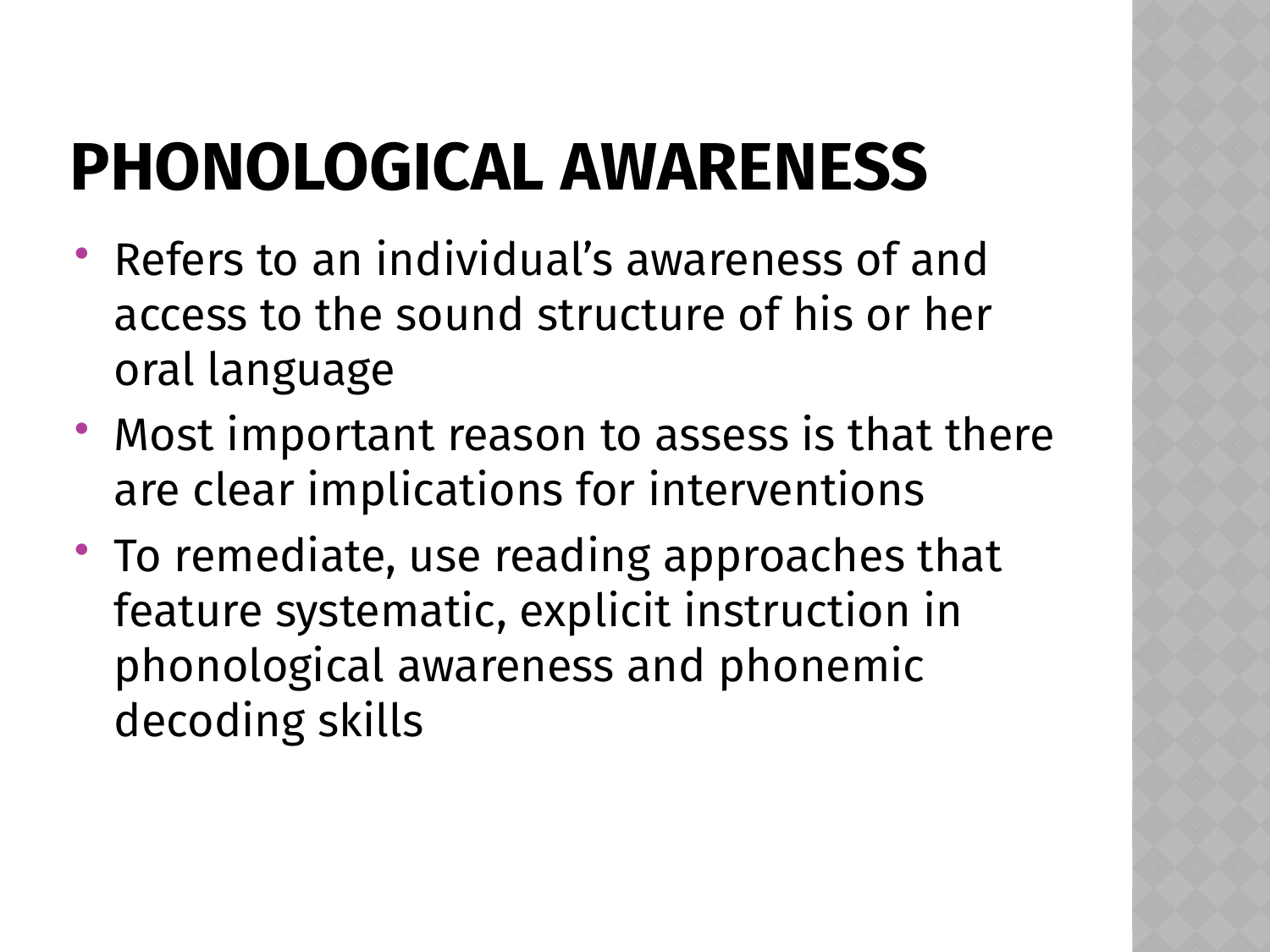

# Phonological Awareness
Refers to an individual’s awareness of and access to the sound structure of his or her oral language
Most important reason to assess is that there are clear implications for interventions
To remediate, use reading approaches that feature systematic, explicit instruction in phonological awareness and phonemic decoding skills